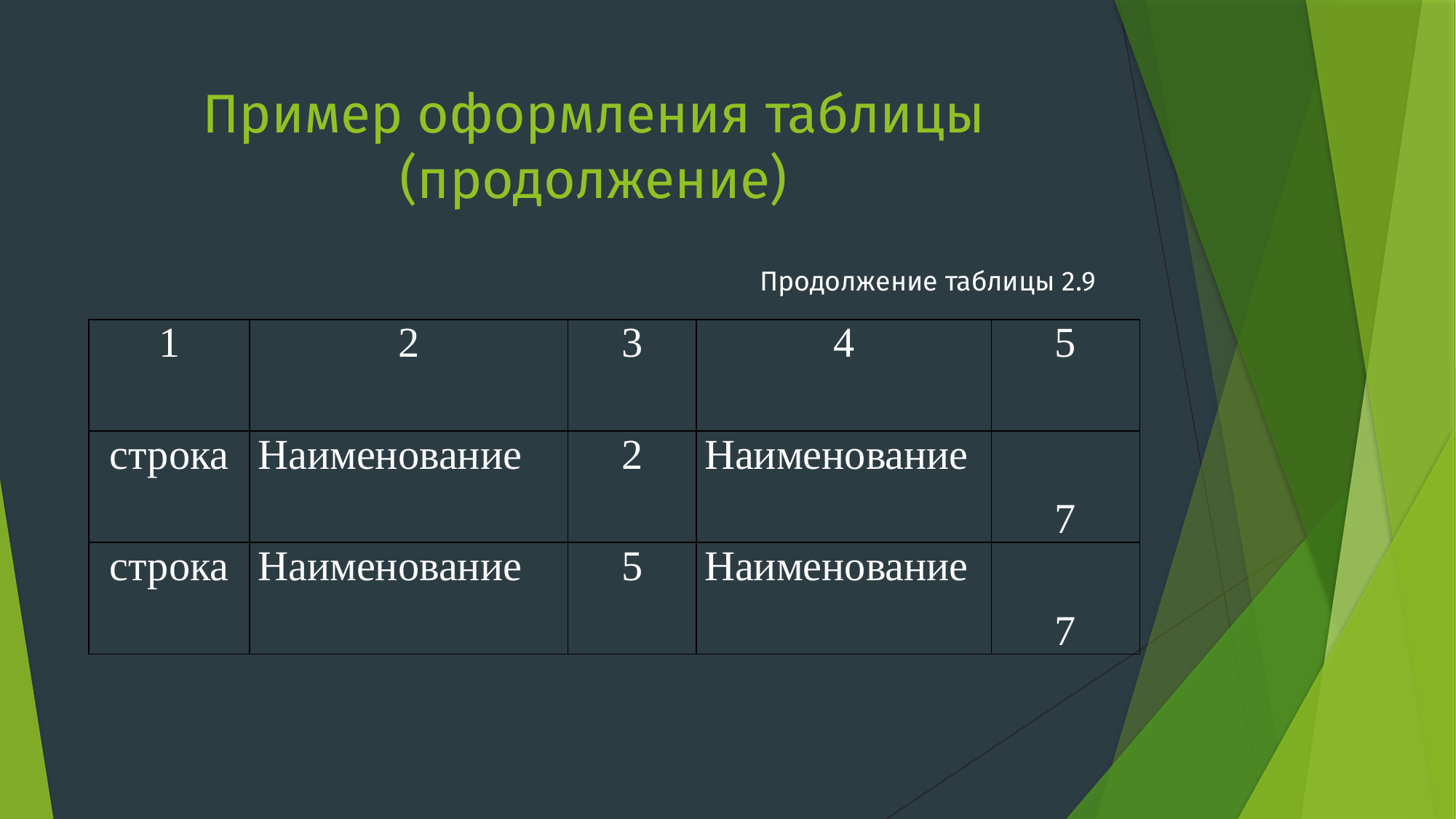

# Пример оформления таблицы (продолжение)
Продолжение таблицы 2.9

| 1 | 2 | 3 | 4 | 5 |
| --- | --- | --- | --- | --- |
| строка | Наименование | 2 | Наименование | 7 |
| строка | Наименование | 5 | Наименование | 7 |